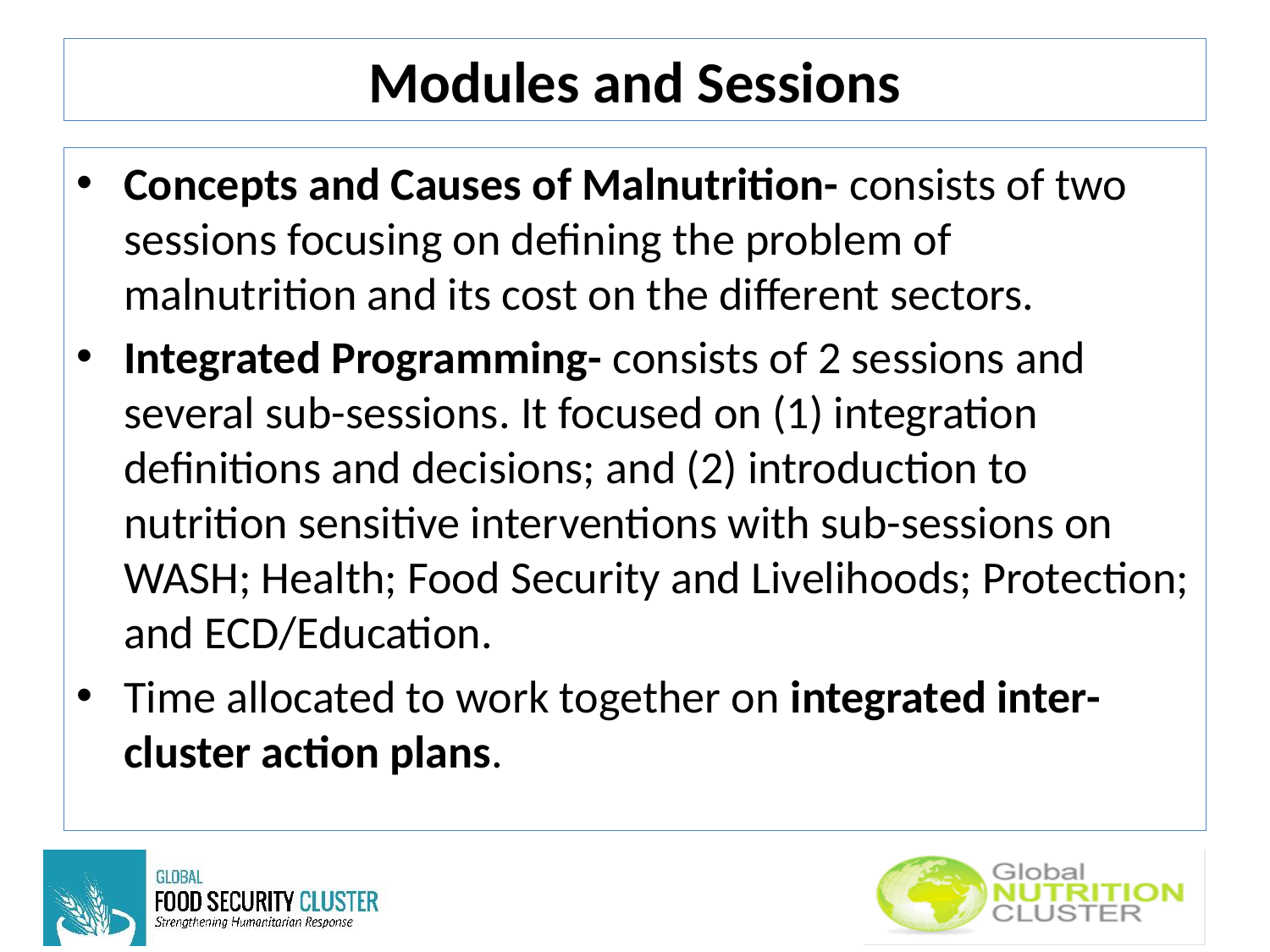

# Modules and Sessions
Concepts and Causes of Malnutrition- consists of two sessions focusing on defining the problem of malnutrition and its cost on the different sectors.
Integrated Programming- consists of 2 sessions and several sub-sessions. It focused on (1) integration definitions and decisions; and (2) introduction to nutrition sensitive interventions with sub-sessions on WASH; Health; Food Security and Livelihoods; Protection; and ECD/Education.
Time allocated to work together on integrated inter-cluster action plans.